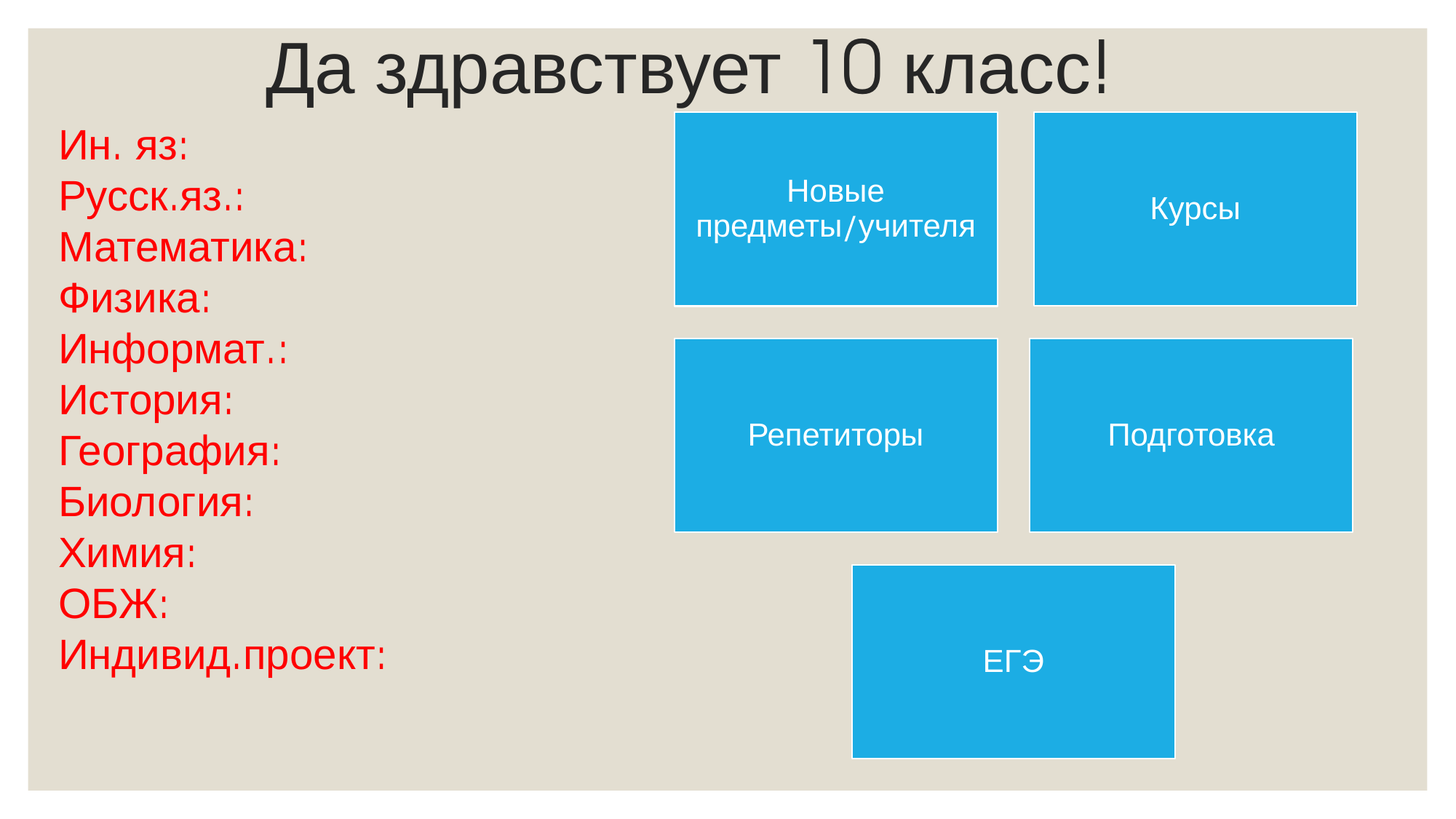

# Да здравствует 10 класс!
Ин. яз:
Русск.яз.:
Математика:
Физика:
Информат.:
История:
География:
Биология:
Химия:
ОБЖ:
Индивид.проект:
Новые предметы/учителя
Курсы
Репетиторы
Подготовка
ЕГЭ